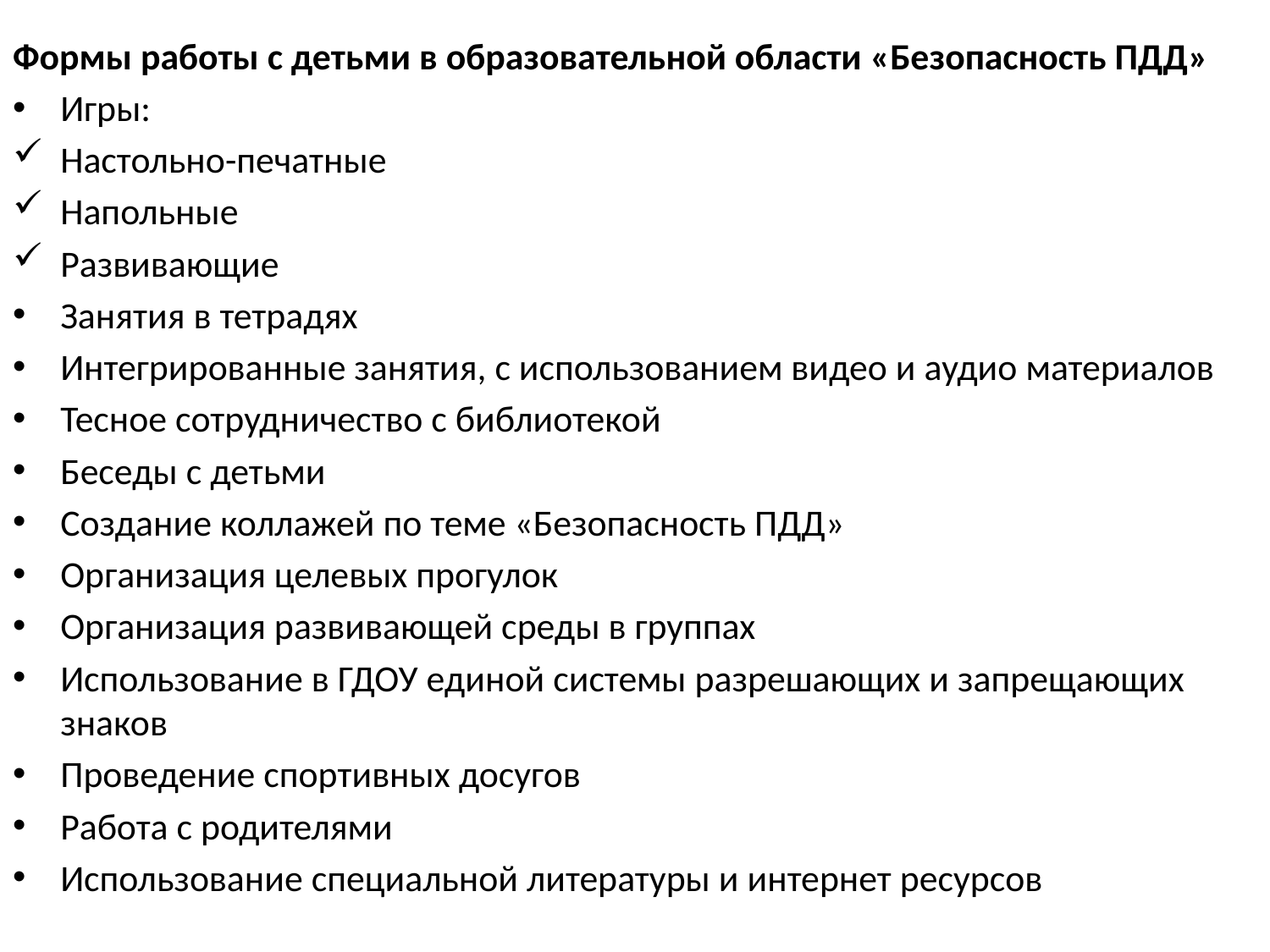

Формы работы с детьми в образовательной области «Безопасность ПДД»
Игры:
Настольно-печатные
Напольные
Развивающие
Занятия в тетрадях
Интегрированные занятия, с использованием видео и аудио материалов
Тесное сотрудничество с библиотекой
Беседы с детьми
Создание коллажей по теме «Безопасность ПДД»
Организация целевых прогулок
Организация развивающей среды в группах
Использование в ГДОУ единой системы разрешающих и запрещающих знаков
Проведение спортивных досугов
Работа с родителями
Использование специальной литературы и интернет ресурсов